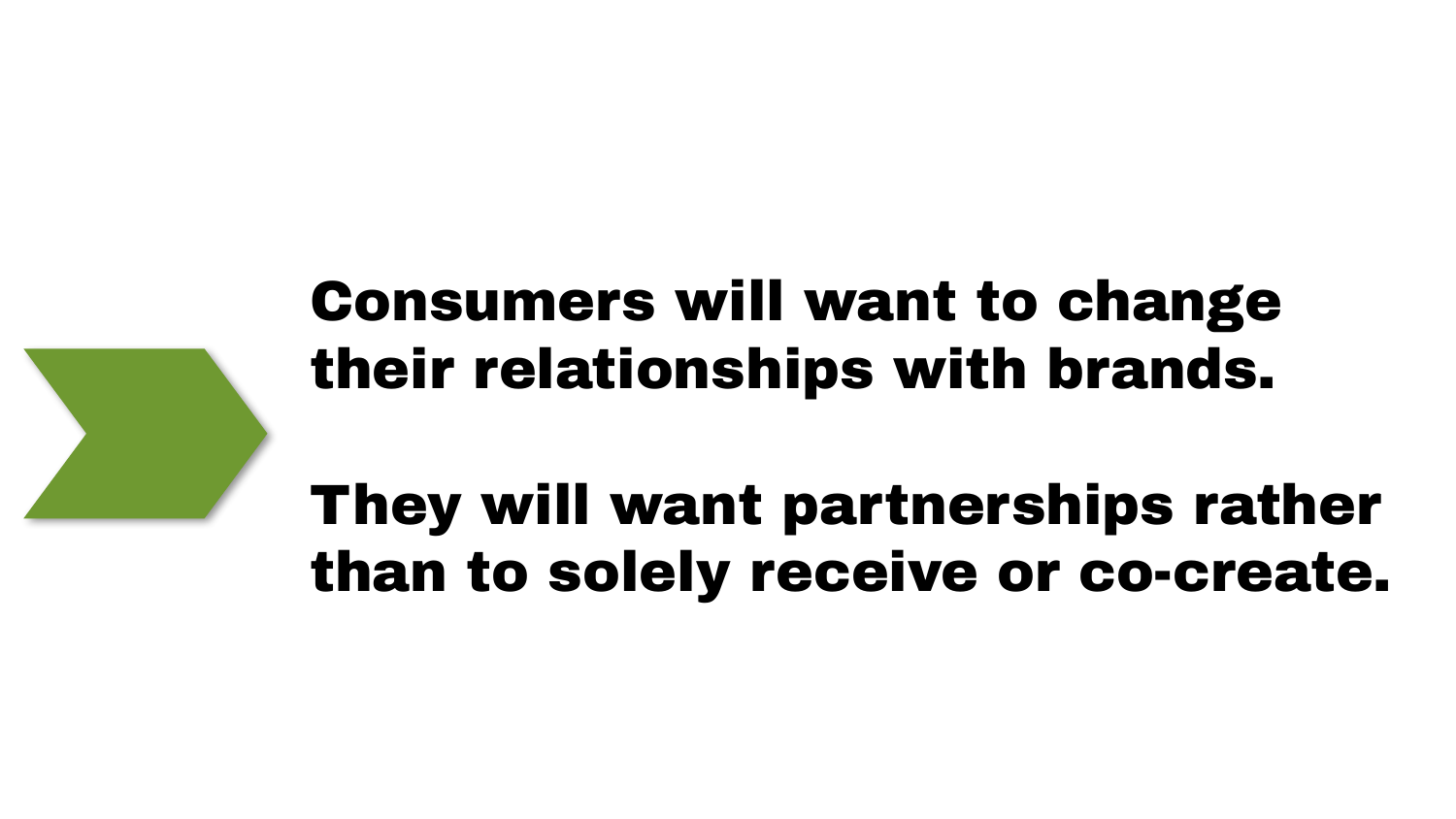

Consumers will want to change their relationships with brands.

They will want partnerships rather than to solely receive or co-create.